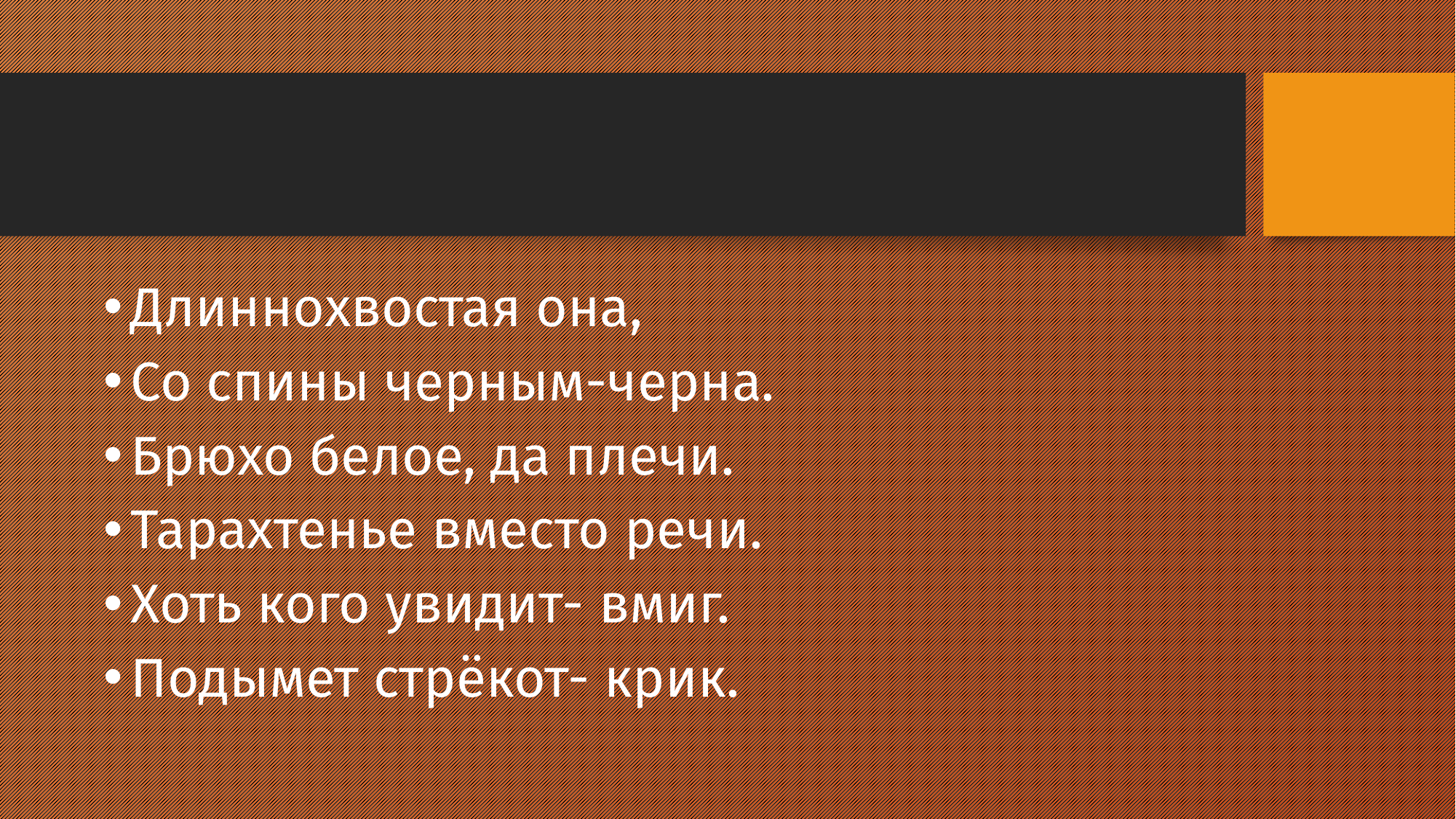

#
Длиннохвостая она,
Со спины черным-черна.
Брюхо белое, да плечи.
Тарахтенье вместо речи.
Хоть кого увидит- вмиг.
Подымет стрёкот- крик.